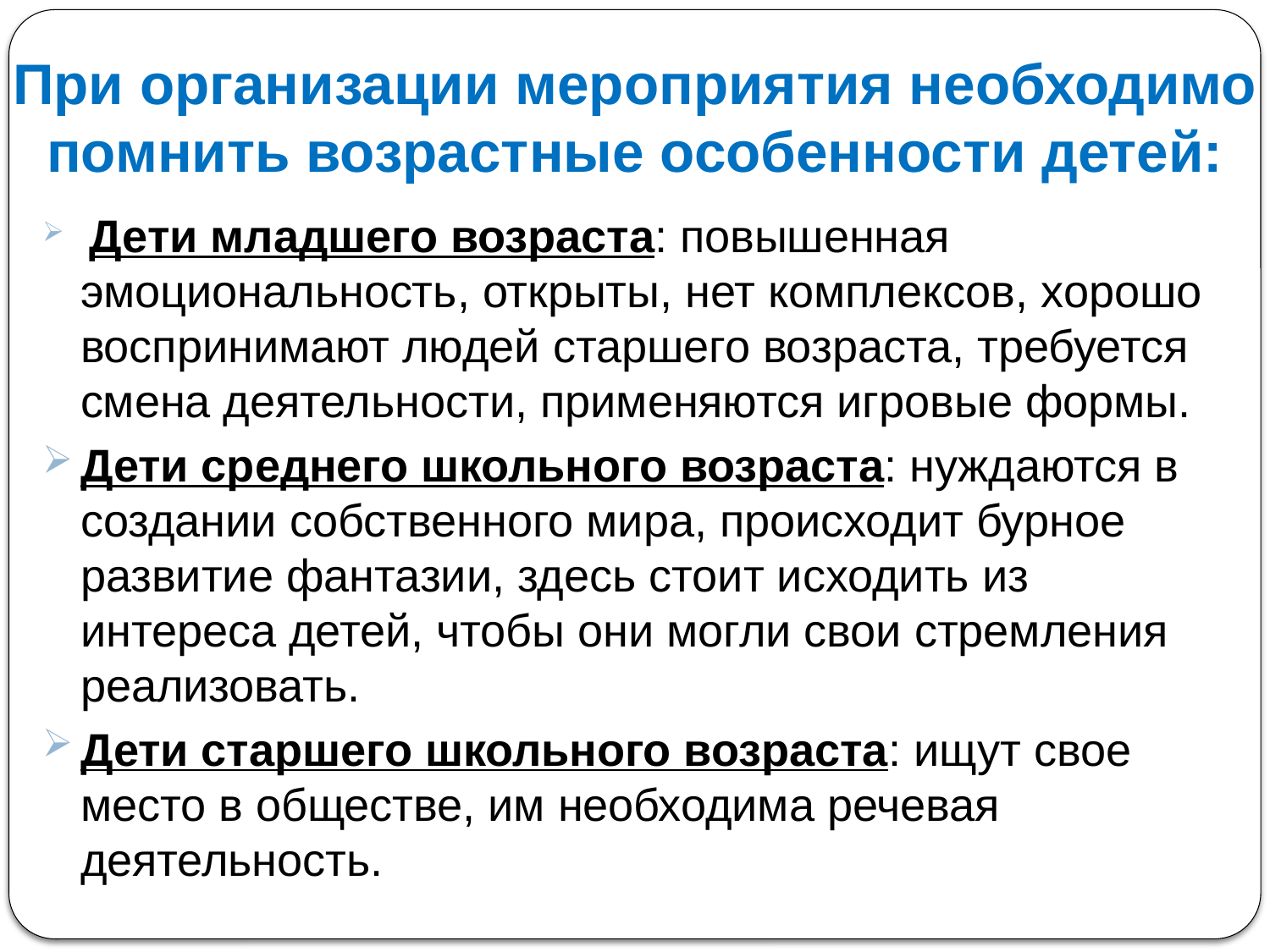

# При организации мероприятия необходимо помнить возрастные особенности детей:
 Дети младшего возраста: повышенная эмоциональность, открыты, нет комплексов, хорошо воспринимают людей старшего возраста, требуется смена деятельности, применяются игровые формы.
Дети среднего школьного возраста: нуждаются в создании собственного мира, происходит бурное развитие фантазии, здесь стоит исходить из интереса детей, чтобы они могли свои стремления реализовать.
Дети старшего школьного возраста: ищут свое место в обществе, им необходима речевая деятельность.